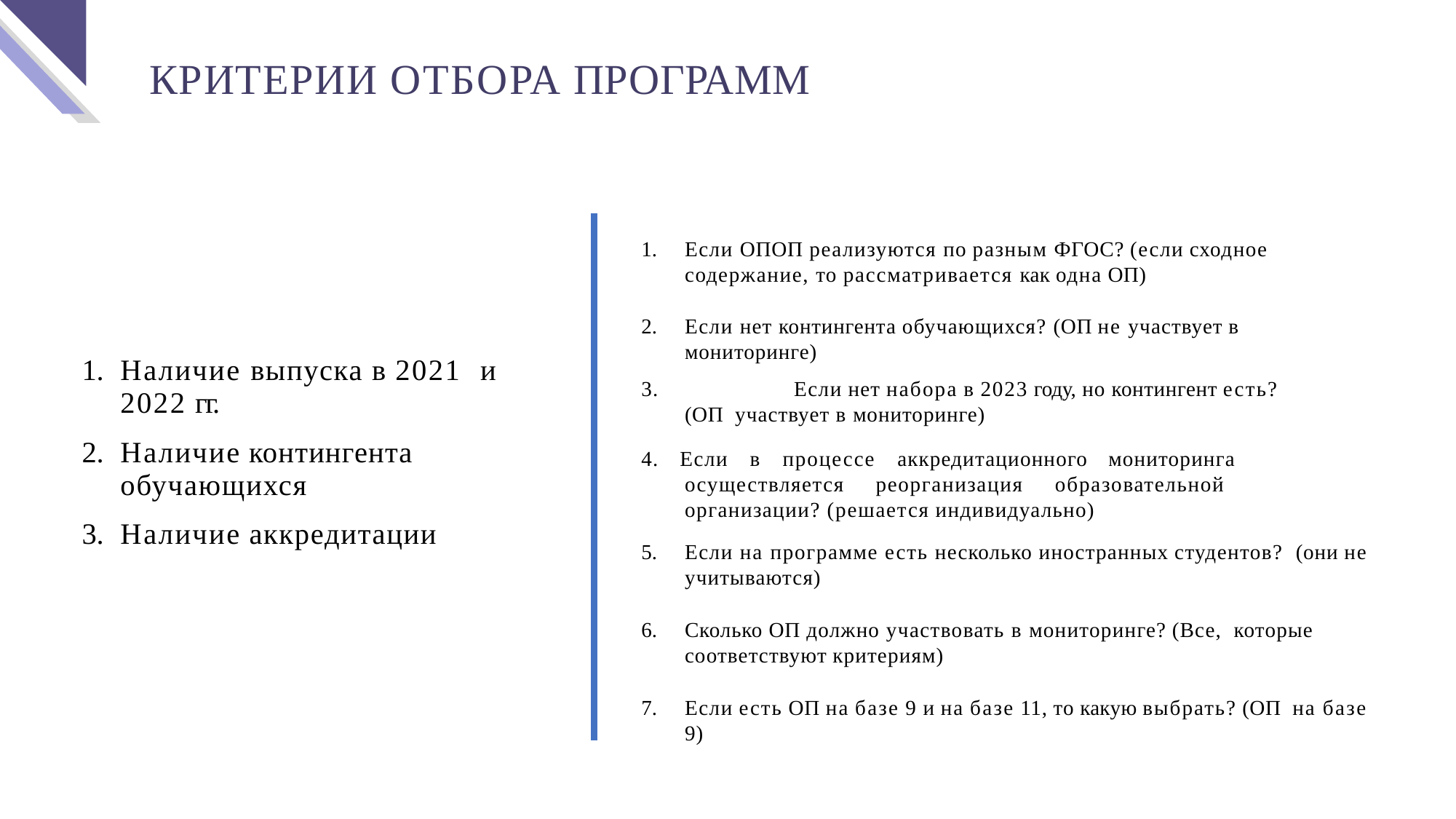

# КРИТЕРИИ ОТБОРА ПРОГРАММ

Если ОПОП реализуются по разным ФГОС? (если сходное  содержание, то рассматривается как одна ОП)

Если нет контингента обучающихся? (ОП не участвует в  мониторинге)
Наличие выпуска в 2021  и 2022 гг.
Наличие контингента  обучающихся
Наличие аккредитации
3.		Если нет набора в 2023 году, но контингент есть? (ОП  участвует в мониторинге)
4. Если в процессе аккредитационного мониторинга  осуществляется реорганизация образовательной  организации? (решается индивидуально)
Если на программе есть несколько иностранных студентов?  (они не учитываются)

Сколько ОП должно участвовать в мониторинге? (Все,  которые соответствуют критериям)

Если есть ОП на базе 9 и на базе 11, то какую выбрать? (ОП  на базе 9)